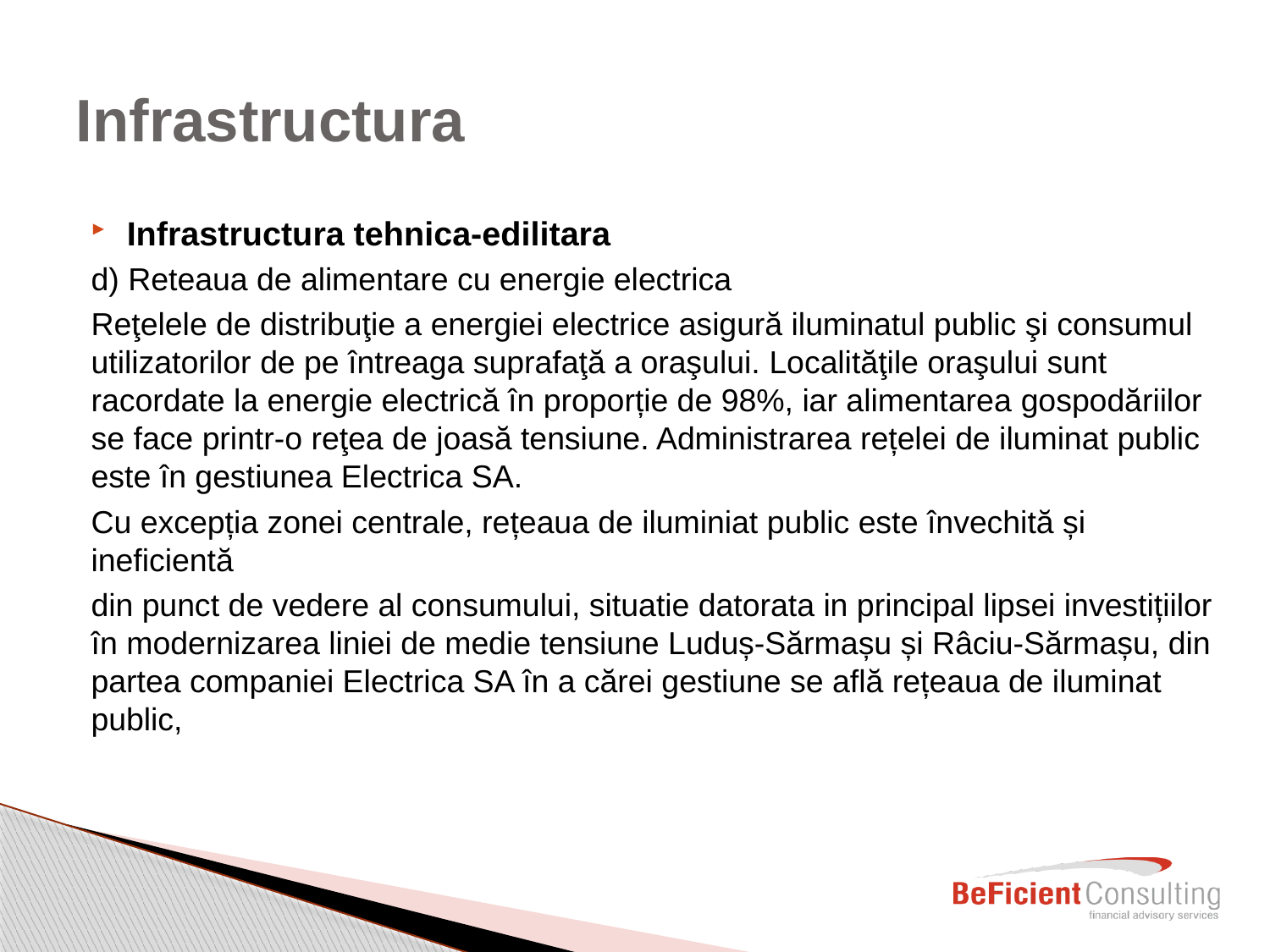

# Infrastructura
Infrastructura tehnica-edilitara
d) Reteaua de alimentare cu energie electrica
Reţelele de distribuţie a energiei electrice asigură iluminatul public şi consumul utilizatorilor de pe întreaga suprafaţă a oraşului. Localităţile oraşului sunt racordate la energie electrică în proporție de 98%, iar alimentarea gospodăriilor se face printr-o reţea de joasă tensiune. Administrarea rețelei de iluminat public este în gestiunea Electrica SA.
Cu excepția zonei centrale, rețeaua de iluminiat public este învechită și ineficientă
din punct de vedere al consumului, situatie datorata in principal lipsei investițiilor în modernizarea liniei de medie tensiune Luduș-Sărmașu și Râciu-Sărmașu, din partea companiei Electrica SA în a cărei gestiune se află rețeaua de iluminat public,